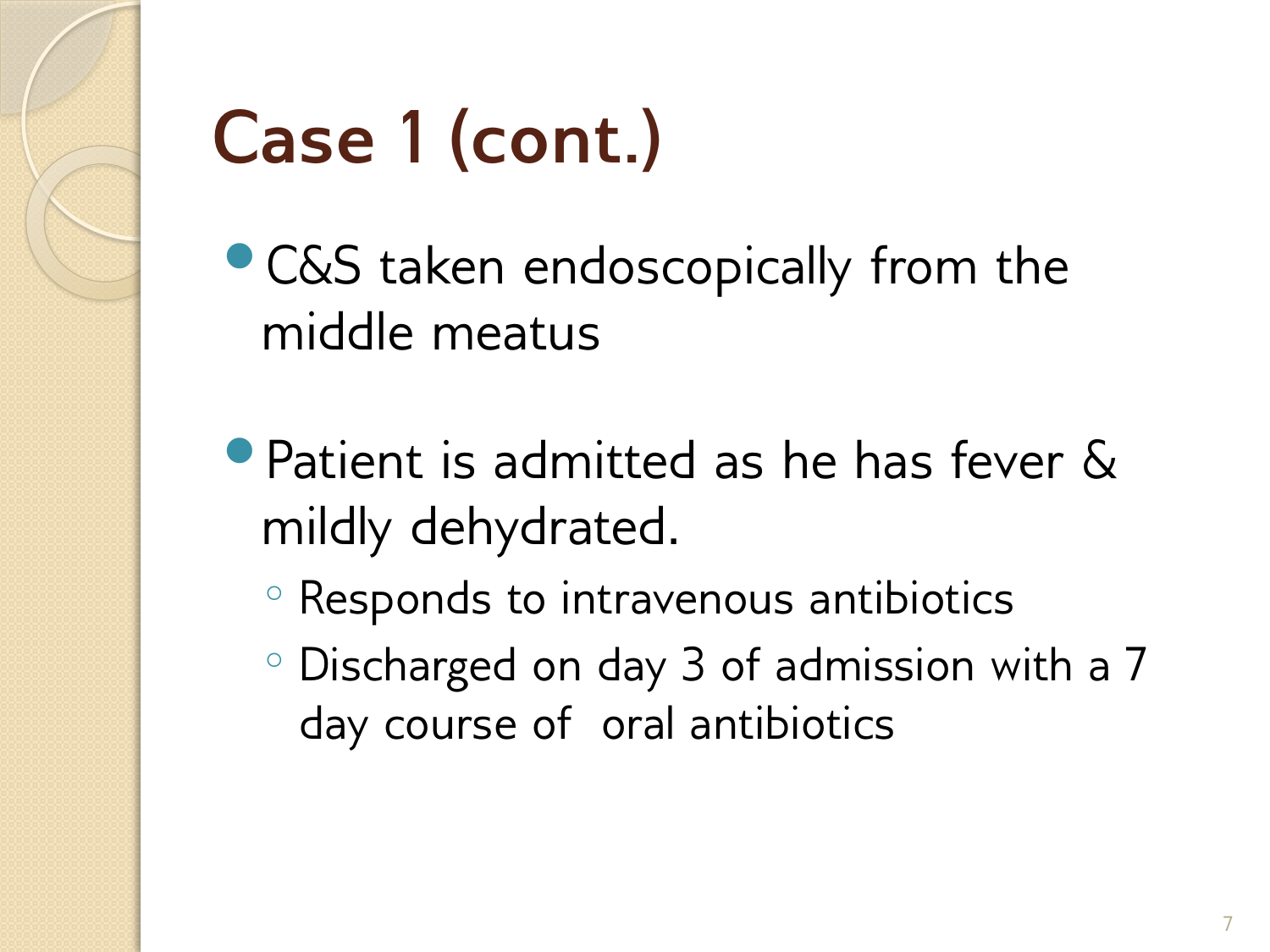

# Case 1 (cont.)
C&S taken endoscopically from the middle meatus

Patient is admitted as he has fever & mildly dehydrated.
Responds to intravenous antibiotics
Discharged on day 3 of admission with a 7 day course of  oral antibiotics

7